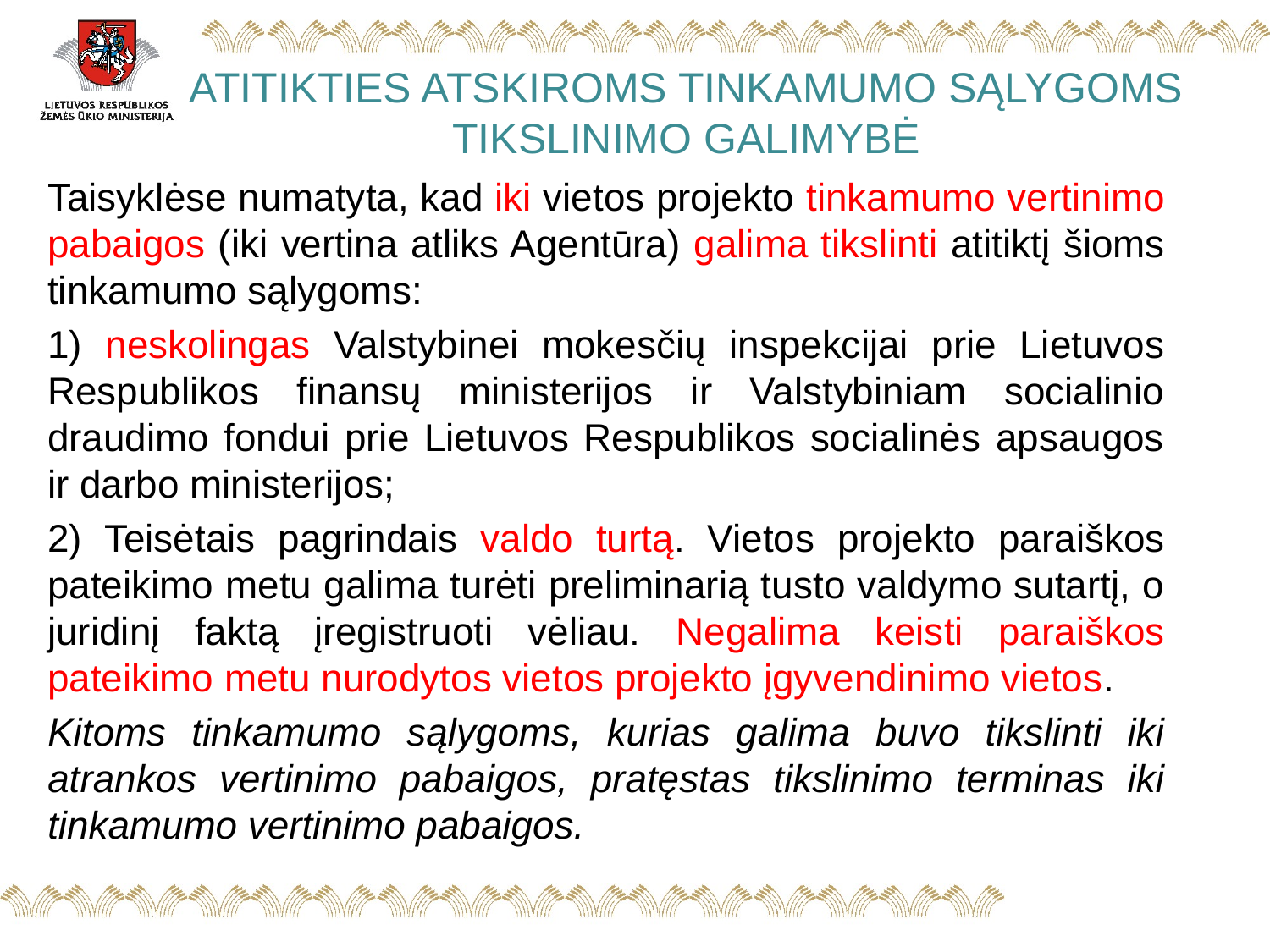

# ATITIKTIES ATSKIROMS TINKAMUMO SĄLYGOMS TIKSLINIMO GALIMYBĖ
Taisyklėse numatyta, kad iki vietos projekto tinkamumo vertinimo pabaigos (iki vertina atliks Agentūra) galima tikslinti atitiktį šioms tinkamumo sąlygoms:
1) neskolingas Valstybinei mokesčių inspekcijai prie Lietuvos Respublikos finansų ministerijos ir Valstybiniam socialinio draudimo fondui prie Lietuvos Respublikos socialinės apsaugos ir darbo ministerijos;
2) Teisėtais pagrindais valdo turtą. Vietos projekto paraiškos pateikimo metu galima turėti preliminarią tusto valdymo sutartį, o juridinį faktą įregistruoti vėliau. Negalima keisti paraiškos pateikimo metu nurodytos vietos projekto įgyvendinimo vietos.
Kitoms tinkamumo sąlygoms, kurias galima buvo tikslinti iki atrankos vertinimo pabaigos, pratęstas tikslinimo terminas iki tinkamumo vertinimo pabaigos.